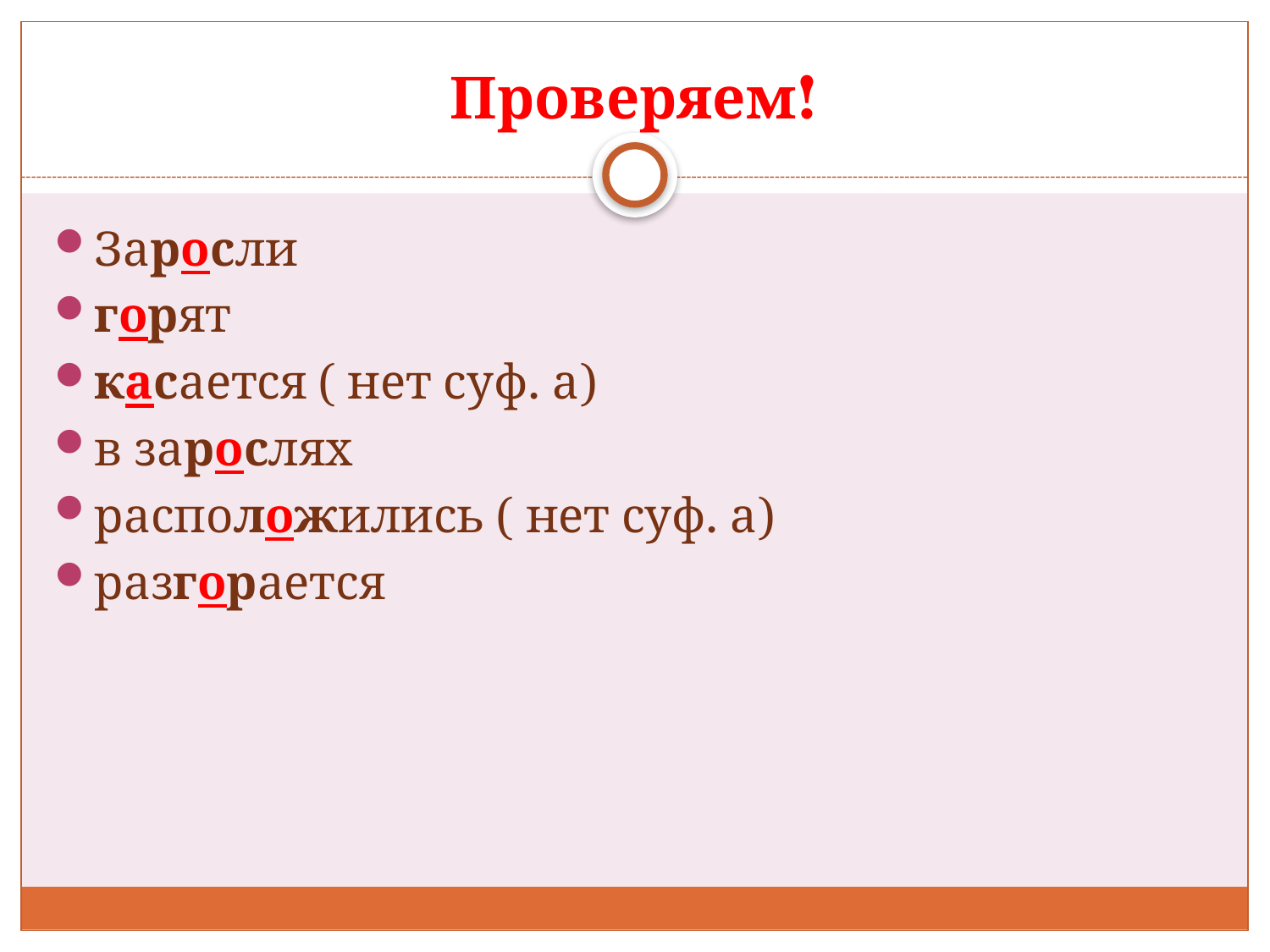

# Проверяем!
Заросли
горят
касается ( нет суф. а)
в зарослях
расположились ( нет суф. а)
разгорается